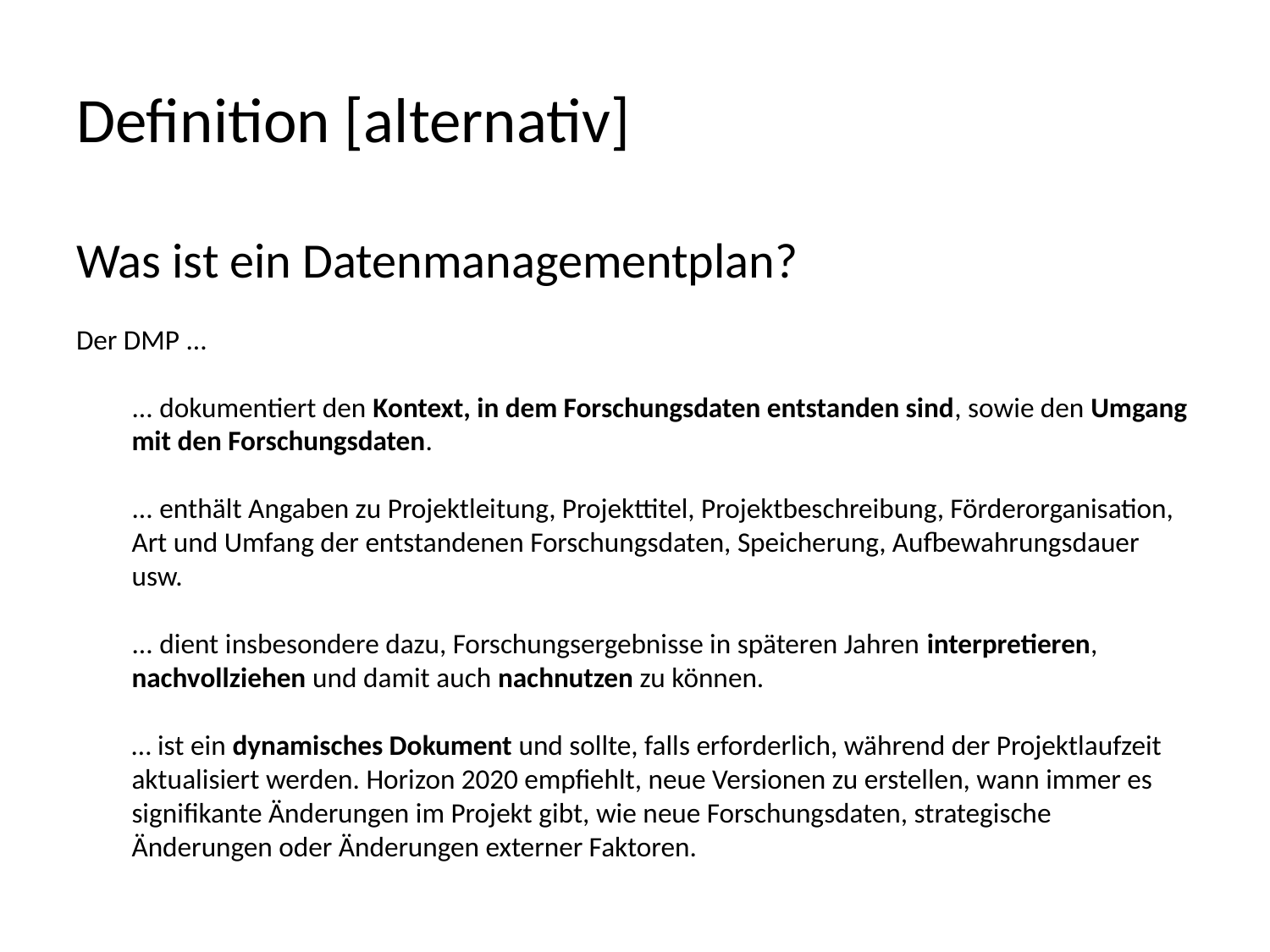

# Definition [alternativ]
Was ist ein Datenmanagementplan?

Der DMP ...

... dokumentiert den Kontext, in dem Forschungsdaten entstanden sind, sowie den Umgang mit den Forschungsdaten.

... enthält Angaben zu Projektleitung, Projekttitel, Projektbeschreibung, Förderorganisation, Art und Umfang der entstandenen Forschungsdaten, Speicherung, Aufbewahrungsdauer usw.

... dient insbesondere dazu, Forschungsergebnisse in späteren Jahren interpretieren, nachvollziehen und damit auch nachnutzen zu können.

… ist ein dynamisches Dokument und sollte, falls erforderlich, während der Projektlaufzeit aktualisiert werden. Horizon 2020 empfiehlt, neue Versionen zu erstellen, wann immer es signifikante Änderungen im Projekt gibt, wie neue Forschungsdaten, strategische Änderungen oder Änderungen externer Faktoren.